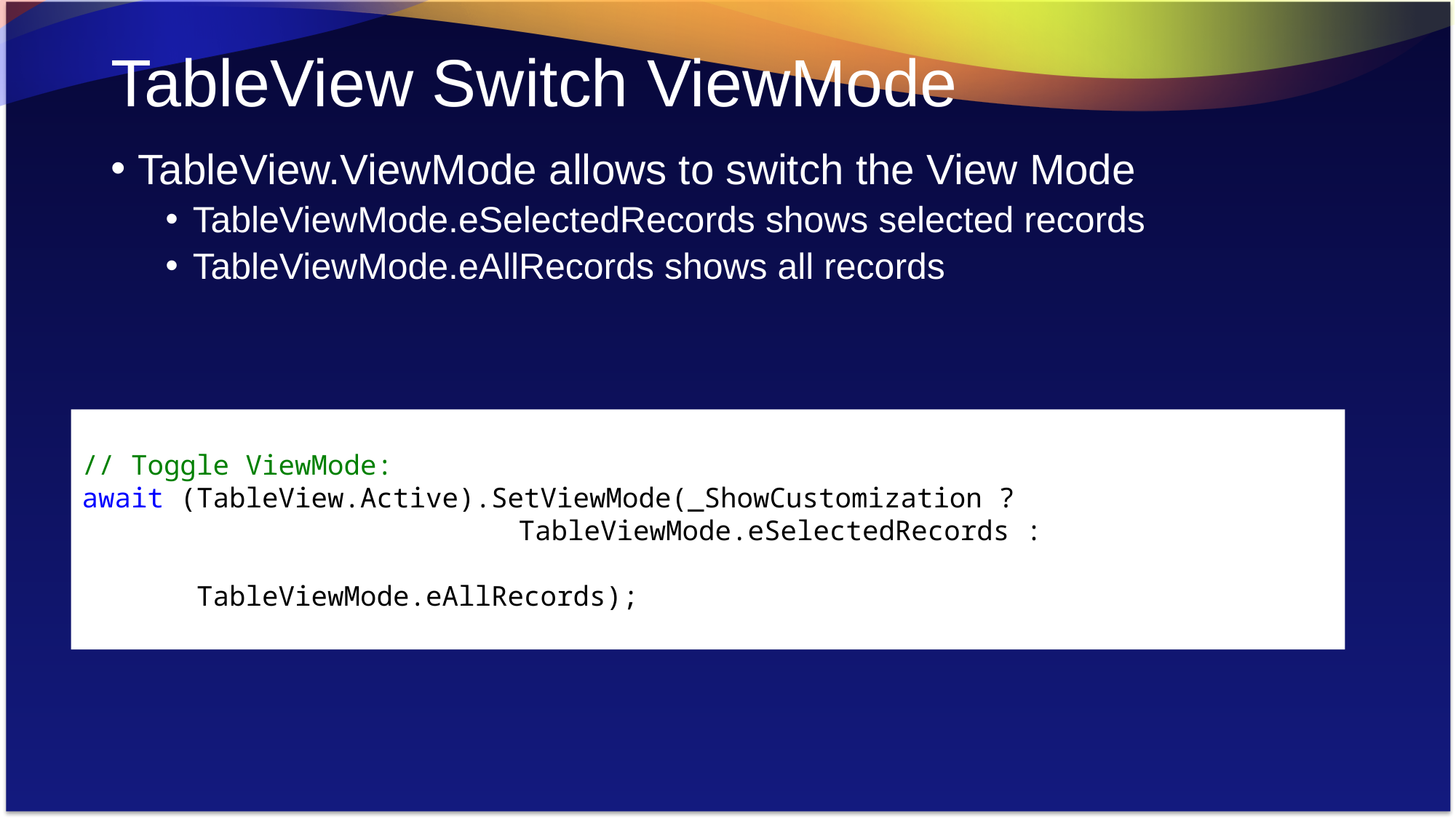

# TableView Switch ViewMode
TableView.ViewMode allows to switch the View Mode
TableViewMode.eSelectedRecords shows selected records
TableViewMode.eAllRecords shows all records

// Toggle ViewMode:
await (TableView.Active).SetViewMode(_ShowCustomization ?
                      	TableViewMode.eSelectedRecords : 													                 TableViewMode.eAllRecords);